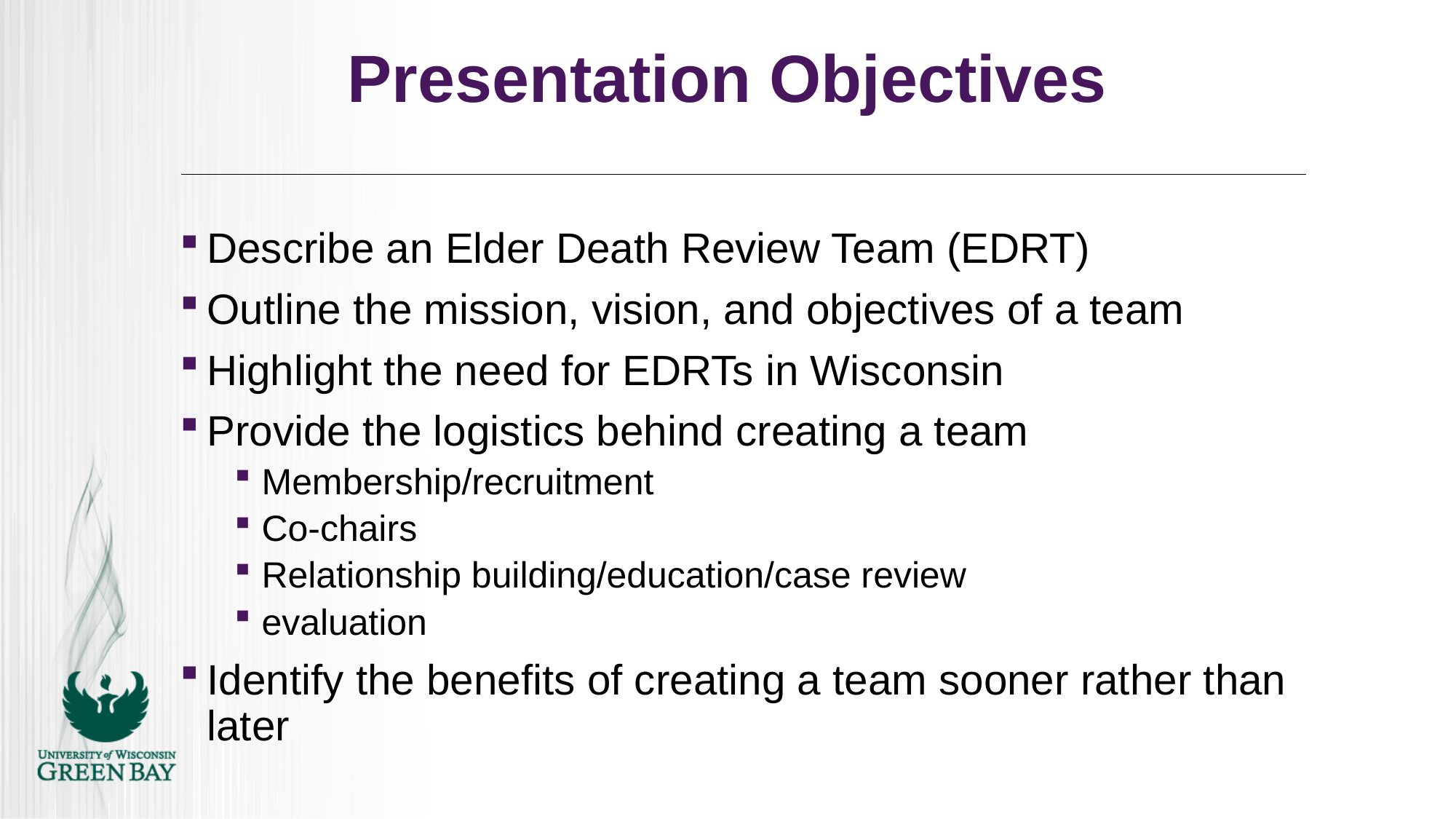

# Presentation Objectives
Describe an Elder Death Review Team (EDRT)
Outline the mission, vision, and objectives of a team
Highlight the need for EDRTs in Wisconsin
Provide the logistics behind creating a team
Membership/recruitment
Co-chairs
Relationship building/education/case review
evaluation
Identify the benefits of creating a team sooner rather than later